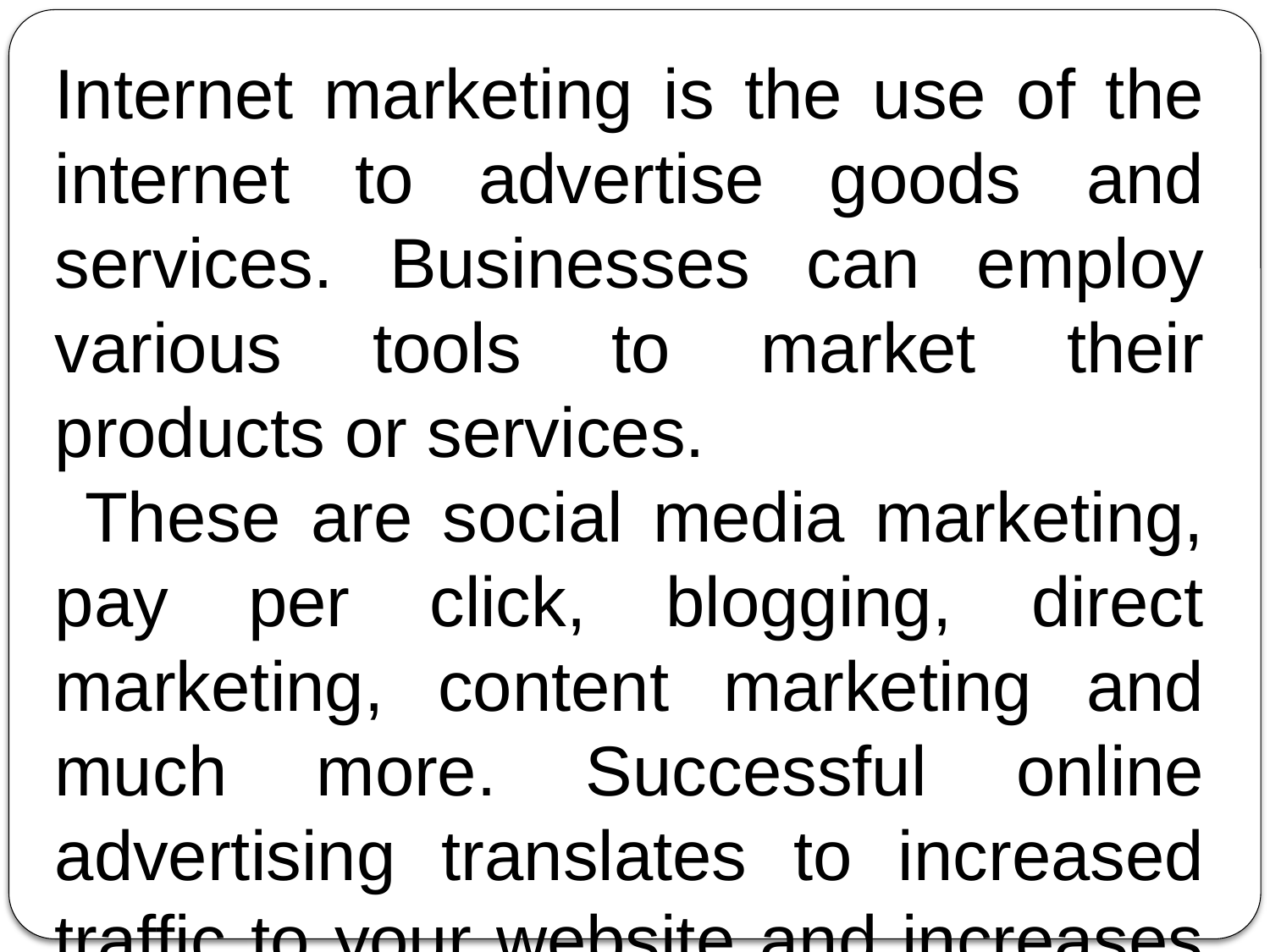

Internet marketing is the use of the internet to advertise goods and services. Businesses can employ various tools to market their products or services.
 These are social media marketing, pay per click, blogging, direct marketing, content marketing and much more. Successful online advertising translates to increased traffic to your website and increases return on investment.